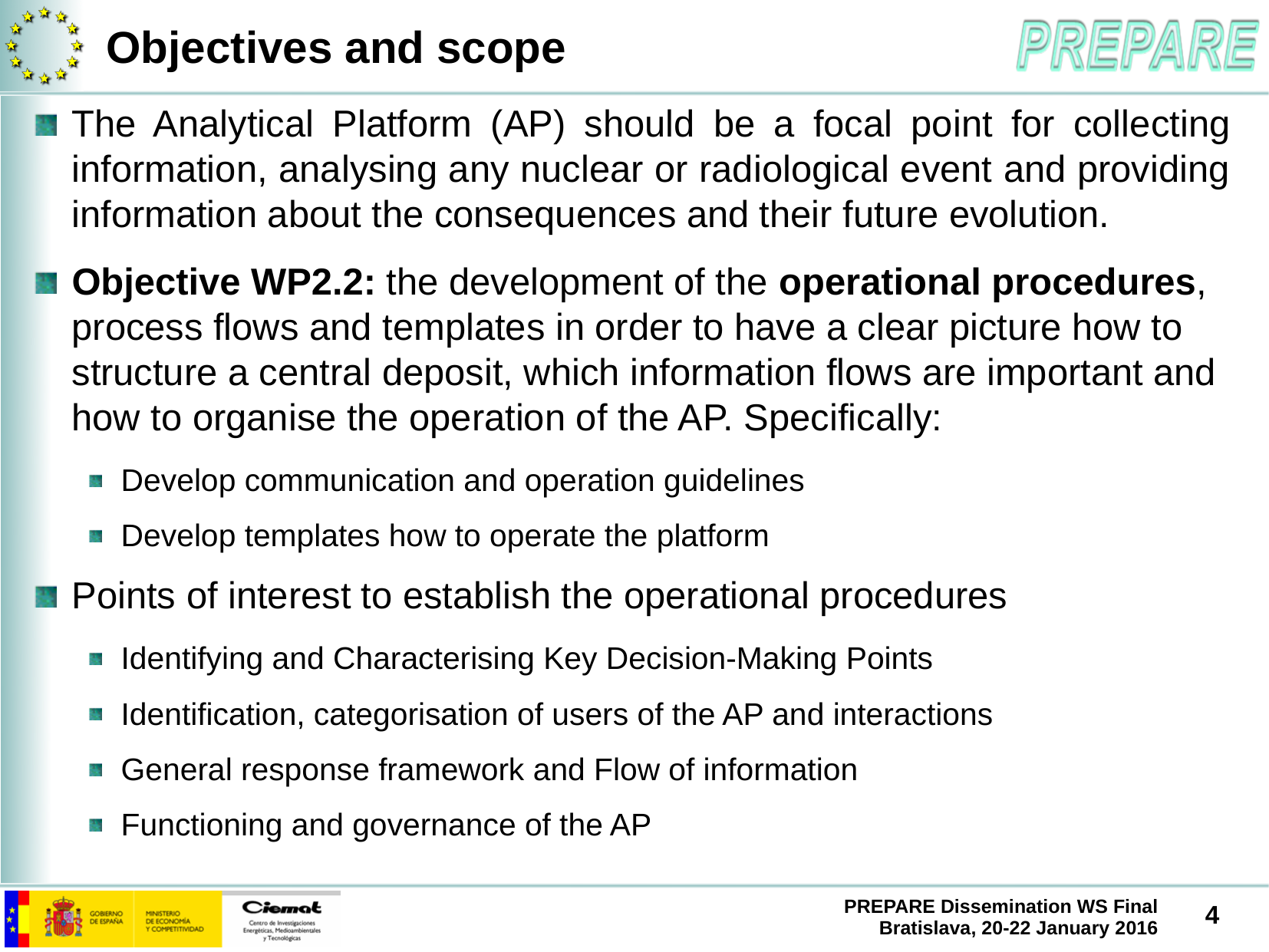

# Objectives and scope
The Analytical Platform (AP) should be a focal point for collecting information, analysing any nuclear or radiological event and providing information about the consequences and their future evolution.
Objective WP2.2: the development of the operational procedures, process flows and templates in order to have a clear picture how to structure a central deposit, which information flows are important and how to organise the operation of the AP. Specifically:
Develop communication and operation guidelines
Develop templates how to operate the platform
Points of interest to establish the operational procedures
Identifying and Characterising Key Decision-Making Points
Identification, categorisation of users of the AP and interactions
General response framework and Flow of information
Functioning and governance of the AP